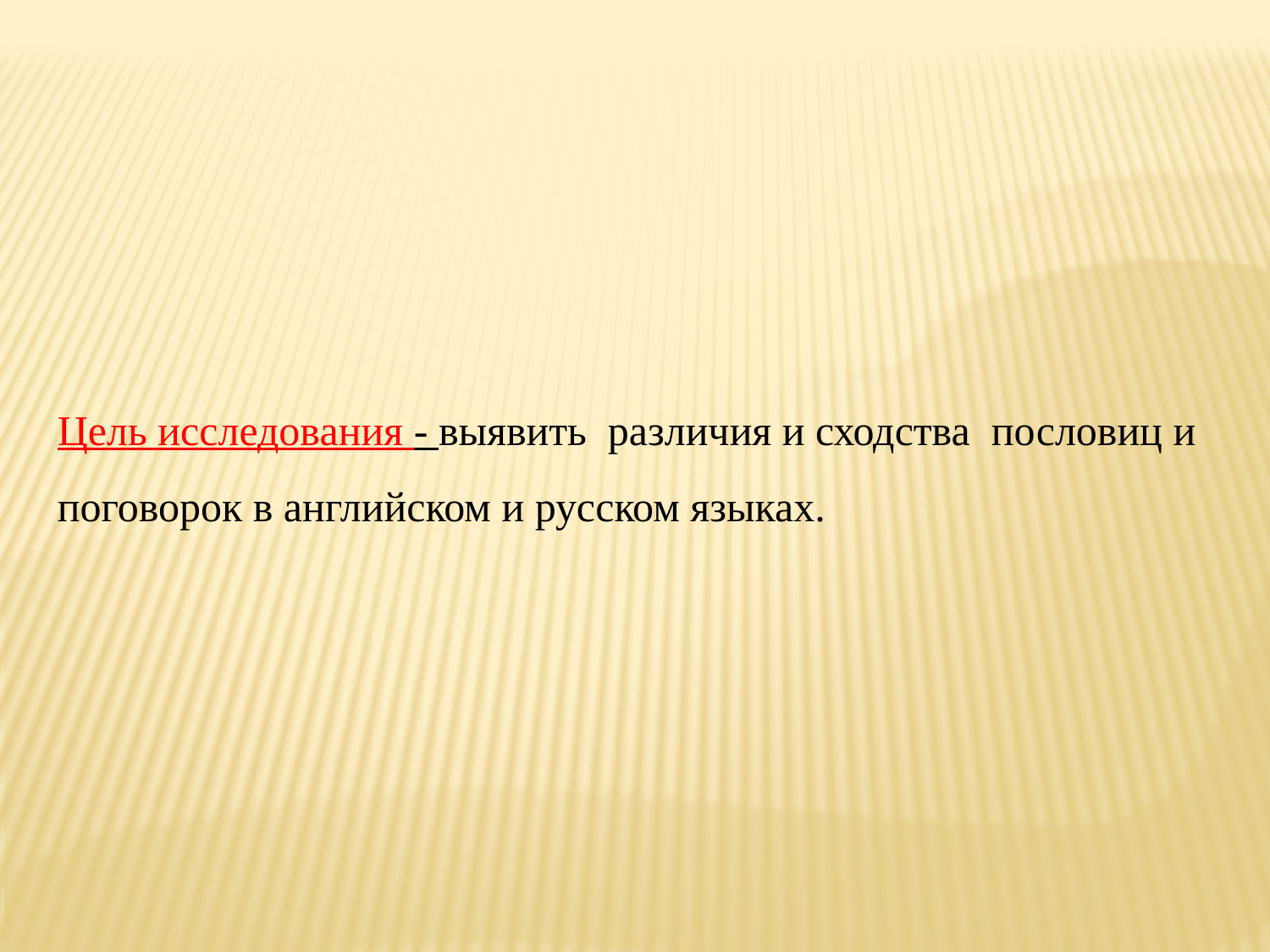

Цель исследования - выявить  различия и сходства  пословиц и поговорок в английском и русском языках.